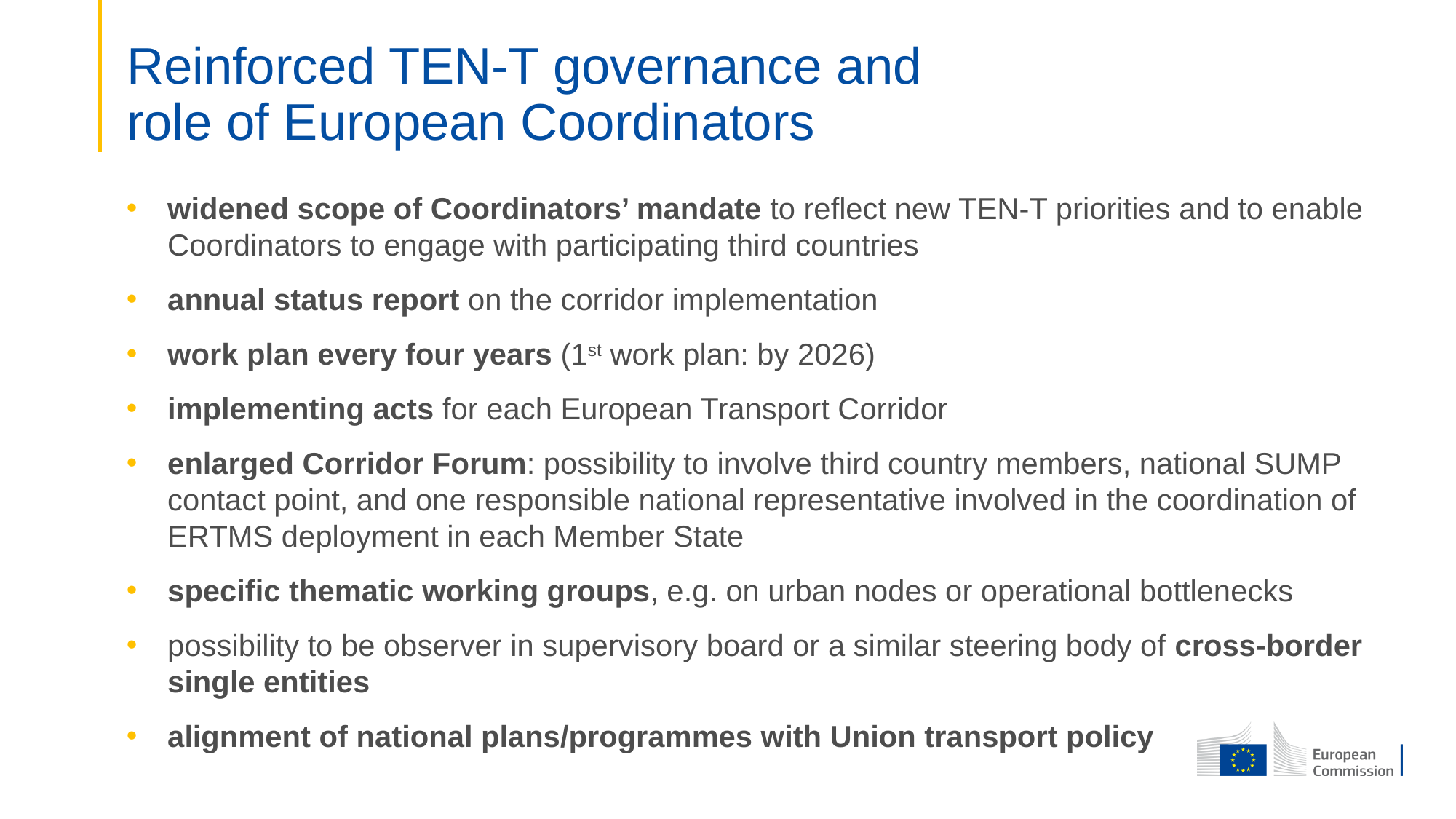

# Reinforced TEN-T governance and role of European Coordinators
widened scope of Coordinators’ mandate to reflect new TEN-T priorities and to enable Coordinators to engage with participating third countries
annual status report on the corridor implementation
work plan every four years (1st work plan: by 2026)
implementing acts for each European Transport Corridor
enlarged Corridor Forum: possibility to involve third country members, national SUMP contact point, and one responsible national representative involved in the coordination of ERTMS deployment in each Member State
specific thematic working groups, e.g. on urban nodes or operational bottlenecks
possibility to be observer in supervisory board or a similar steering body of cross-border single entities
alignment of national plans/programmes with Union transport policy